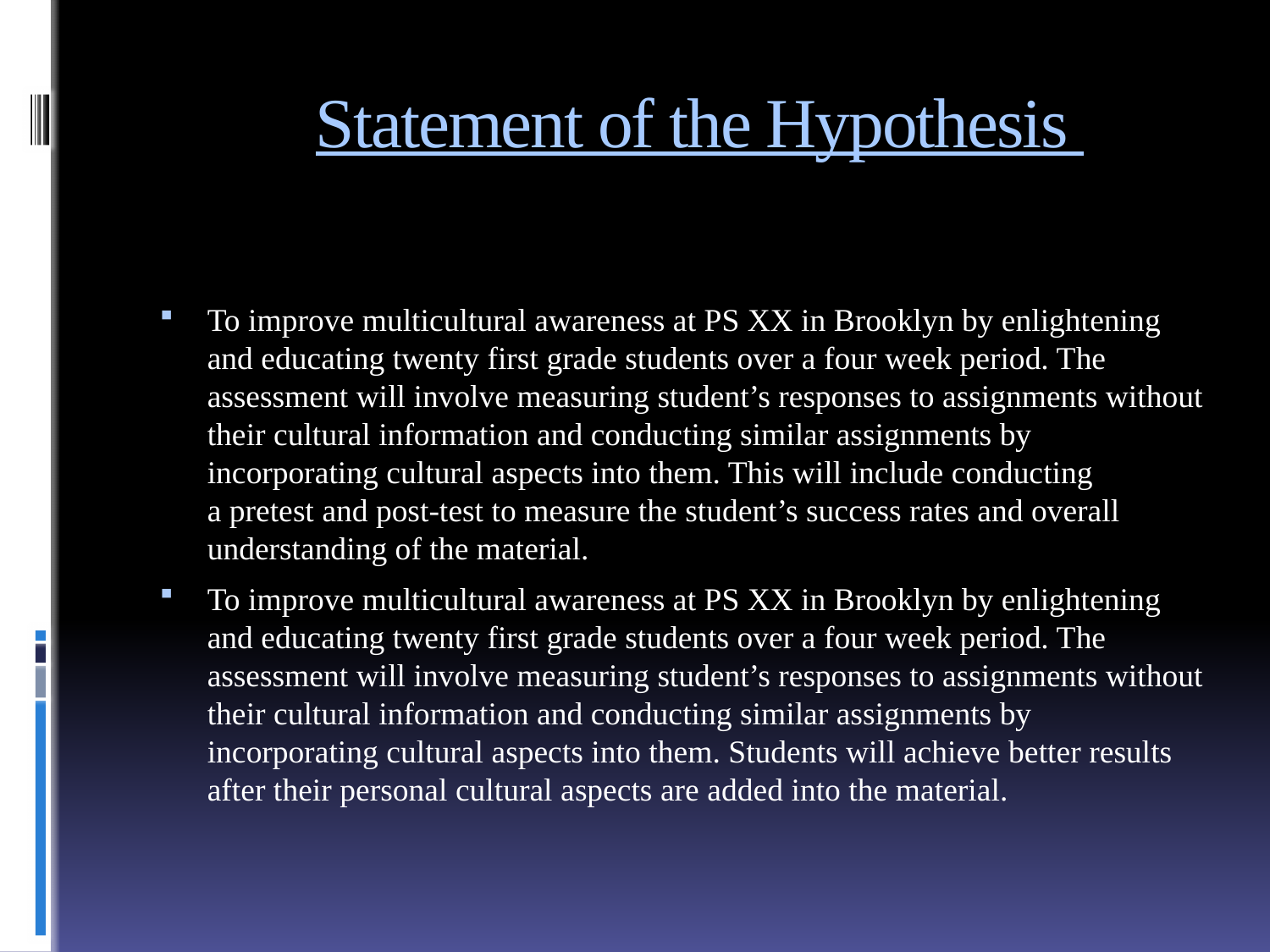

# Statement of the Hypothesis

To improve multicultural awareness at PS XX in Brooklyn by enlightening and educating twenty first grade students over a four week period. The assessment will involve measuring student’s responses to assignments without their cultural information and conducting similar assignments by incorporating cultural aspects into them. This will include conducting a pretest and post-test to measure the student’s success rates and overall understanding of the material.
To improve multicultural awareness at PS XX in Brooklyn by enlightening and educating twenty first grade students over a four week period. The assessment will involve measuring student’s responses to assignments without their cultural information and conducting similar assignments by incorporating cultural aspects into them. Students will achieve better results after their personal cultural aspects are added into the material.